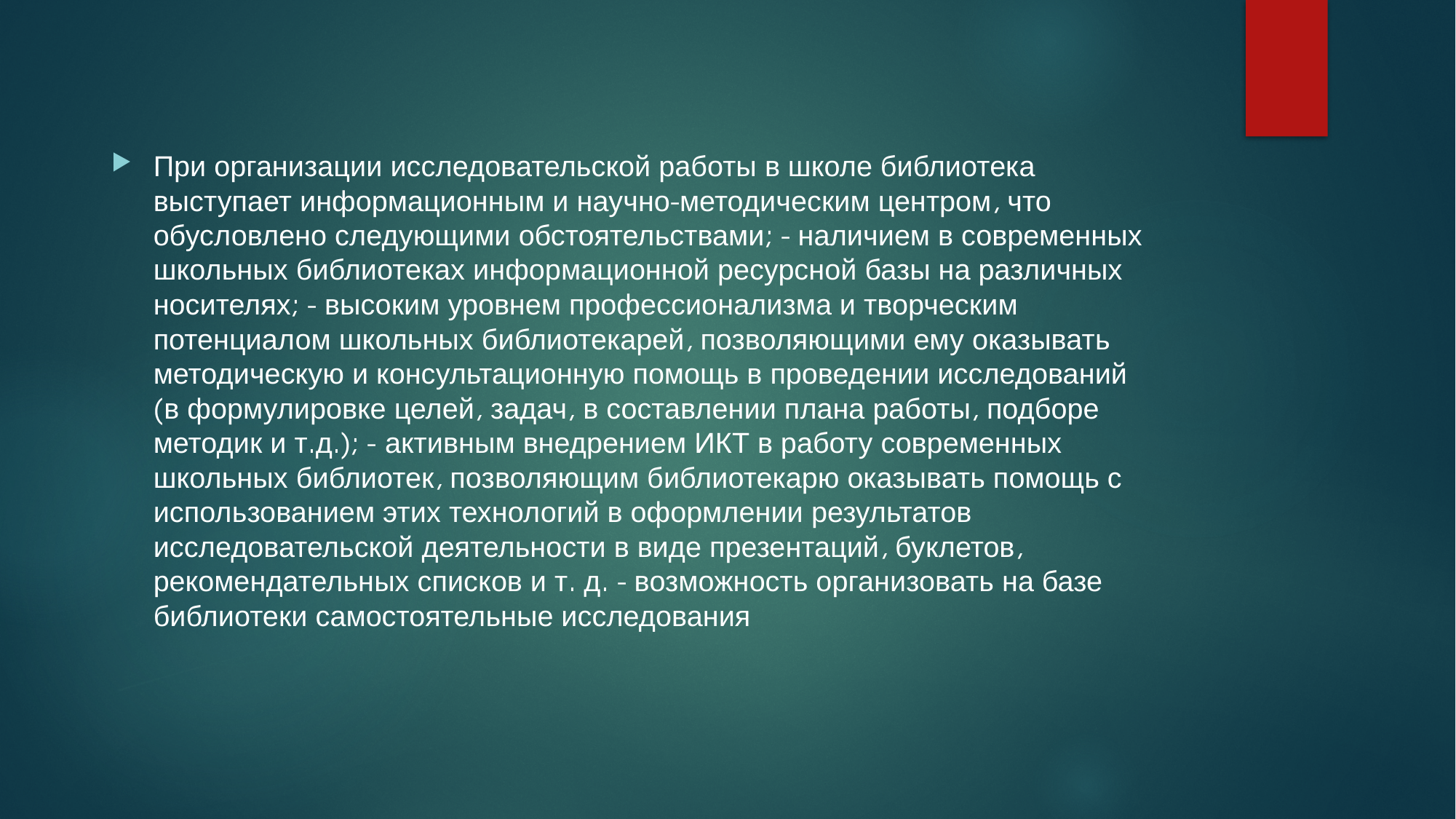

При организации исследовательской работы в школе библиотека выступает информационным и научно-методическим центром, что обусловлено следующими обстоятельствами; - наличием в современных школьных библиотеках информационной ресурсной базы на различных носителях; - высоким уровнем профессионализма и творческим потенциалом школьных библиотекарей, позволяющими ему оказывать методическую и консультационную помощь в проведении исследований (в формулировке целей, задач, в составлении плана работы, подборе методик и т.д.); - активным внедрением ИКТ в работу современных школьных библиотек, позволяющим библиотекарю оказывать помощь с использованием этих технологий в оформлении результатов исследовательской деятельности в виде презентаций, буклетов, рекомендательных списков и т. д. - возможность организовать на базе библиотеки самостоятельные исследования